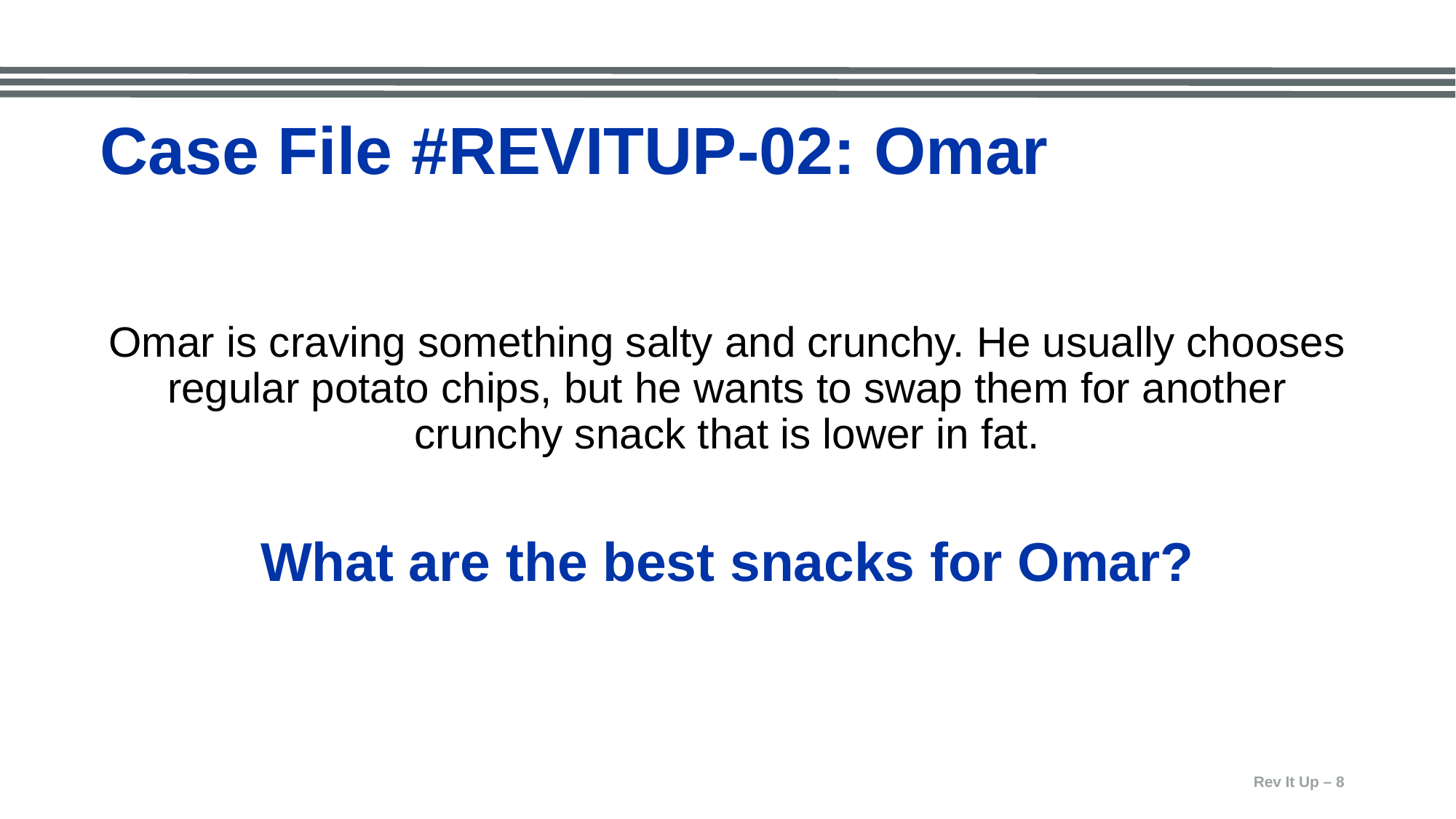

# Case File #REVITUP-02: Omar
Omar is craving something salty and crunchy. He usually chooses regular potato chips, but he wants to swap them for another crunchy snack that is lower in fat.

What are the best snacks for Omar?
Rev It Up – 8